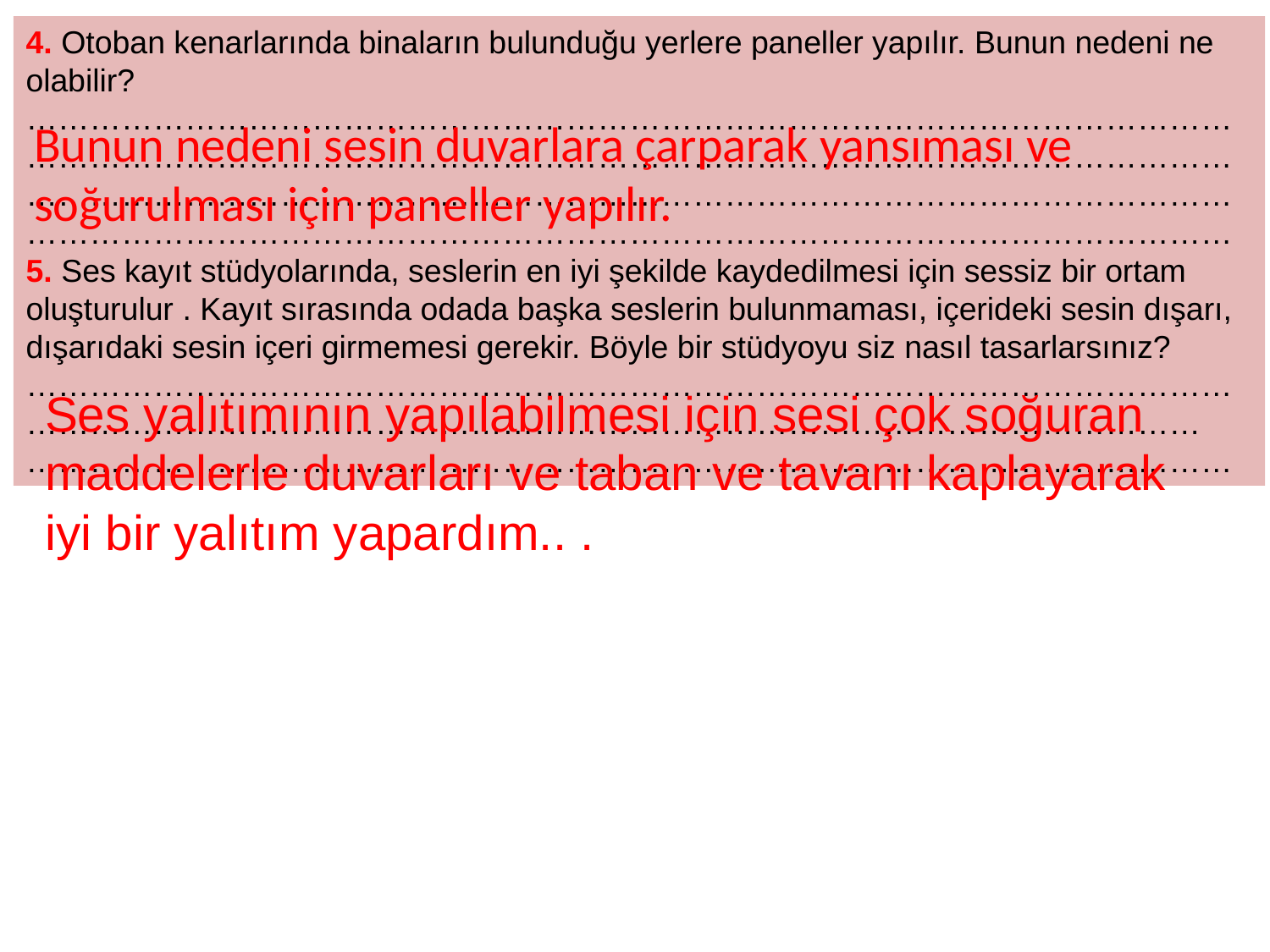

4. Otoban kenarlarında binaların bulunduğu yerlere paneller yapılır. Bunun nedeni ne olabilir?
……………………………………………………………………………………………………
……………………………………………………………………………………………………
……………………………………………………………………………………………………
……………………………………………………………………………………………………
5. Ses kayıt stüdyolarında, seslerin en iyi şekilde kaydedilmesi için sessiz bir ortam oluşturulur . Kayıt sırasında odada başka seslerin bulunmaması, içerideki sesin dışarı, dışarıdaki sesin içeri girmemesi gerekir. Böyle bir stüdyoyu siz nasıl tasarlarsınız?
……………………………………………………………………………………………………
…………………………………………………………………………………………………
……………………………………………………………………………………………………
Bunun nedeni sesin duvarlara çarparak yansıması ve soğurulması için paneller yapılır.
Ses yalıtımının yapılabilmesi için sesi çok soğuran maddelerle duvarları ve taban ve tavanı kaplayarak iyi bir yalıtım yapardım.. .